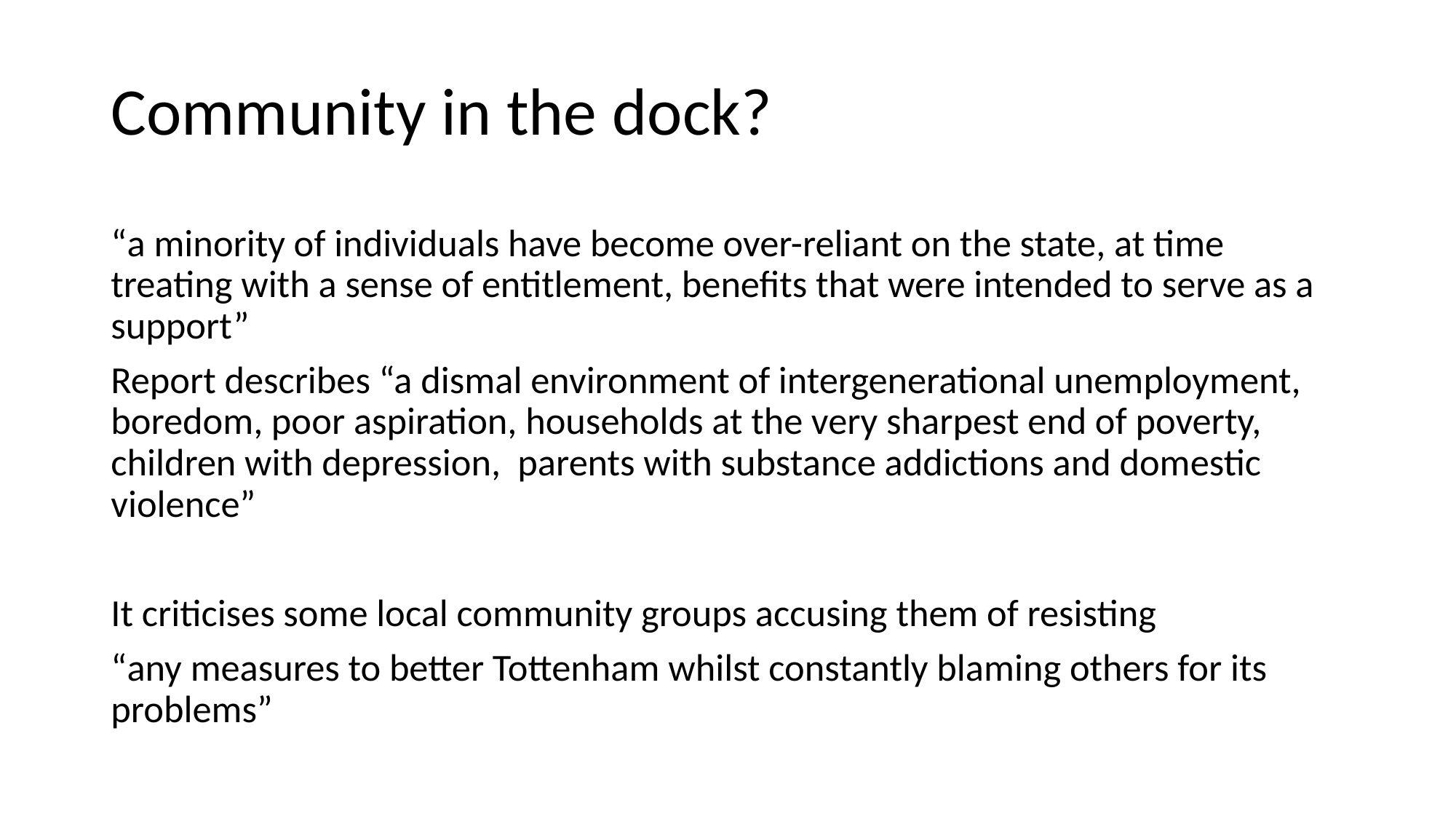

# Community in the dock?
“a minority of individuals have become over-reliant on the state, at time treating with a sense of entitlement, benefits that were intended to serve as a support”
Report describes “a dismal environment of intergenerational unemployment, boredom, poor aspiration, households at the very sharpest end of poverty, children with depression,  parents with substance addictions and domestic violence”

It criticises some local community groups accusing them of resisting
“any measures to better Tottenham whilst constantly blaming others for its problems”